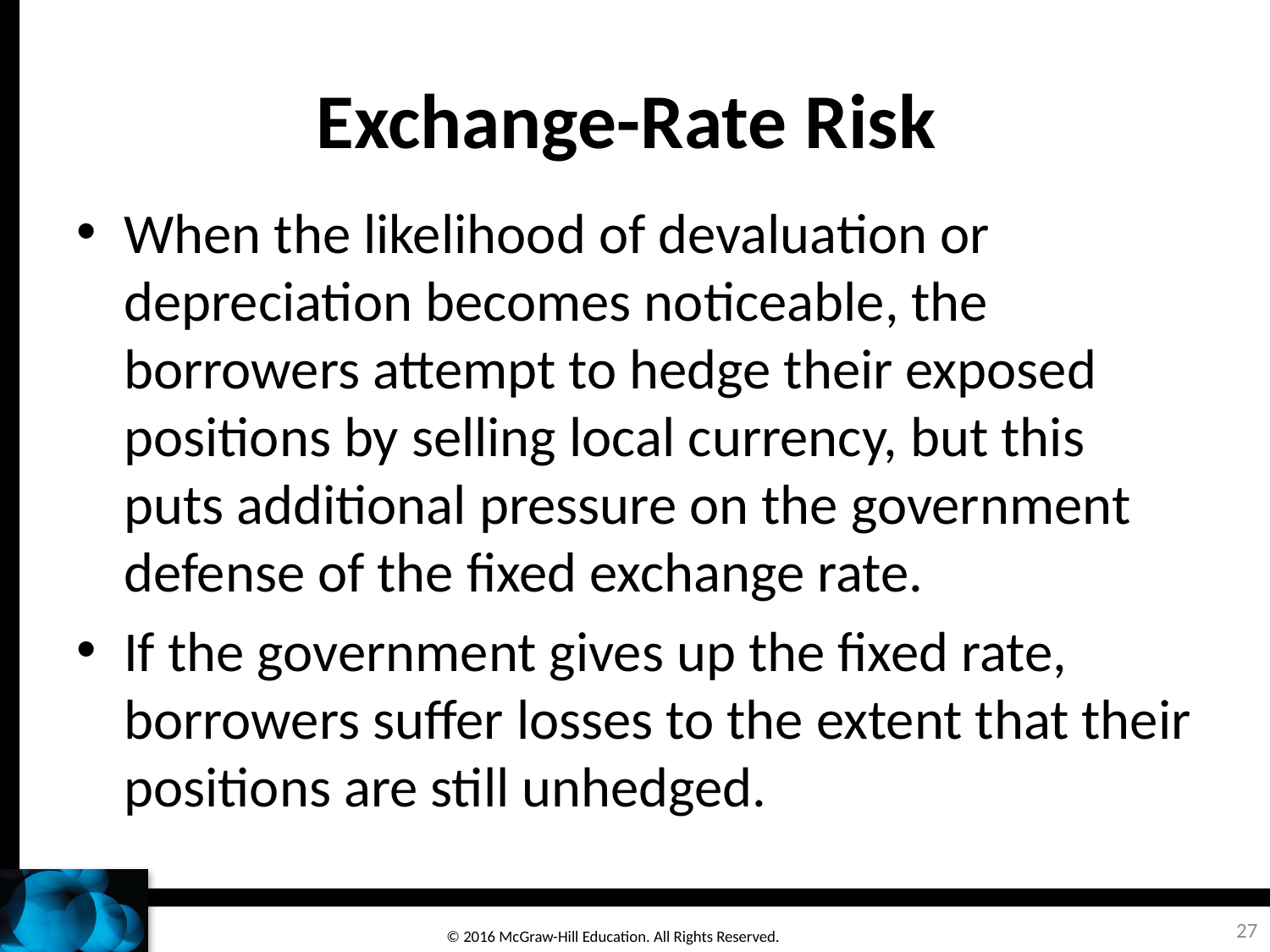

# Exchange-Rate Risk
When the likelihood of devaluation or depreciation becomes noticeable, the borrowers attempt to hedge their exposed positions by selling local currency, but this puts additional pressure on the government defense of the fixed exchange rate.
If the government gives up the fixed rate, borrowers suffer losses to the extent that their positions are still unhedged.
27
© 2016 McGraw-Hill Education. All Rights Reserved.